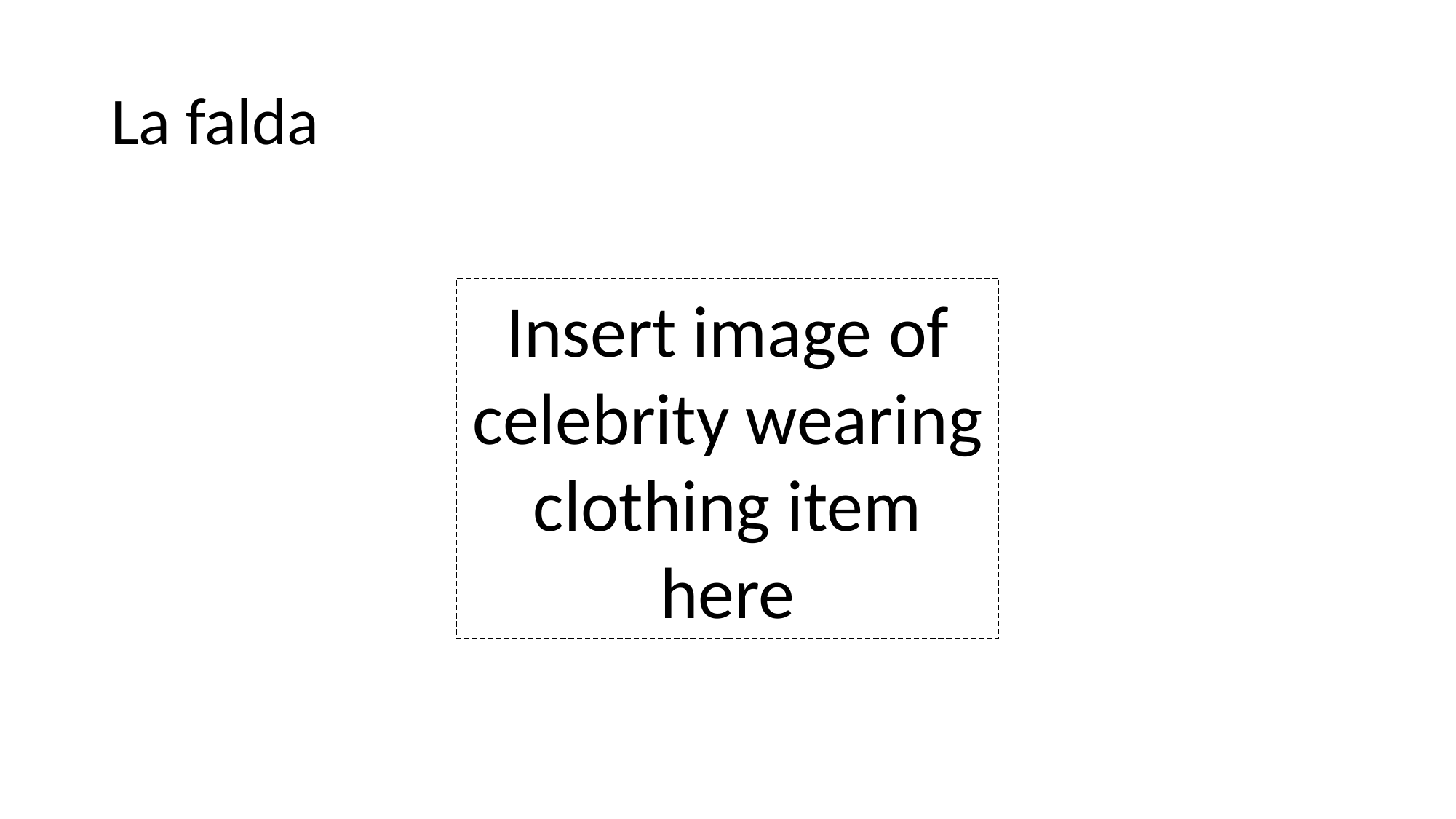

# La falda
Insert image of celebrity wearing clothing item here